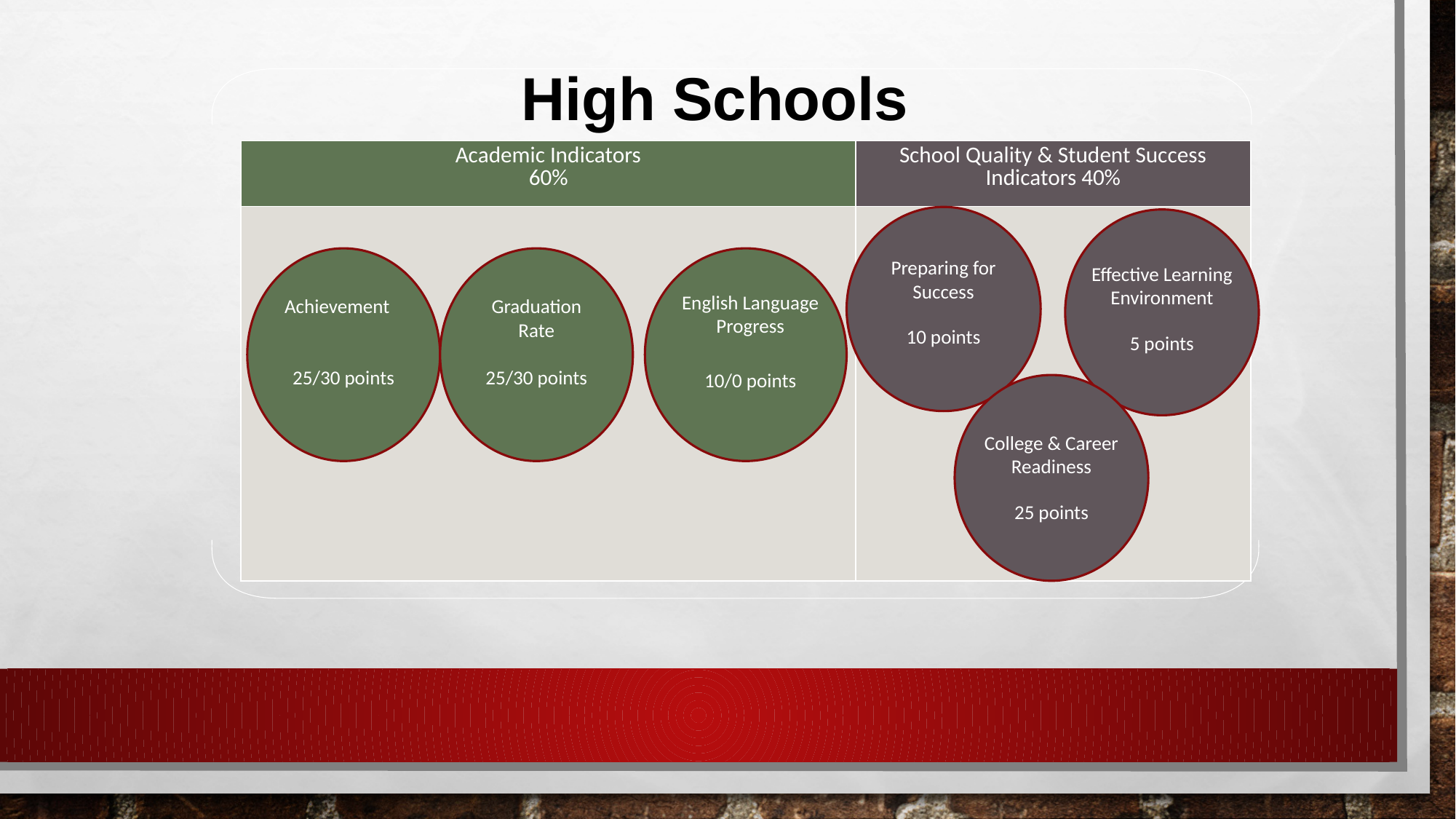

High Schools

| Academic Indicators 60% | School Quality & Student Success Indicators 40% |
| --- | --- |
|  |  |

Preparing for Success

10 points
Effective Learning
Environment

5 points
English Language Progress

10/0 points
Achievement

25/30 points
Graduation Rate

25/30 points

College & Career
Readiness

25 points